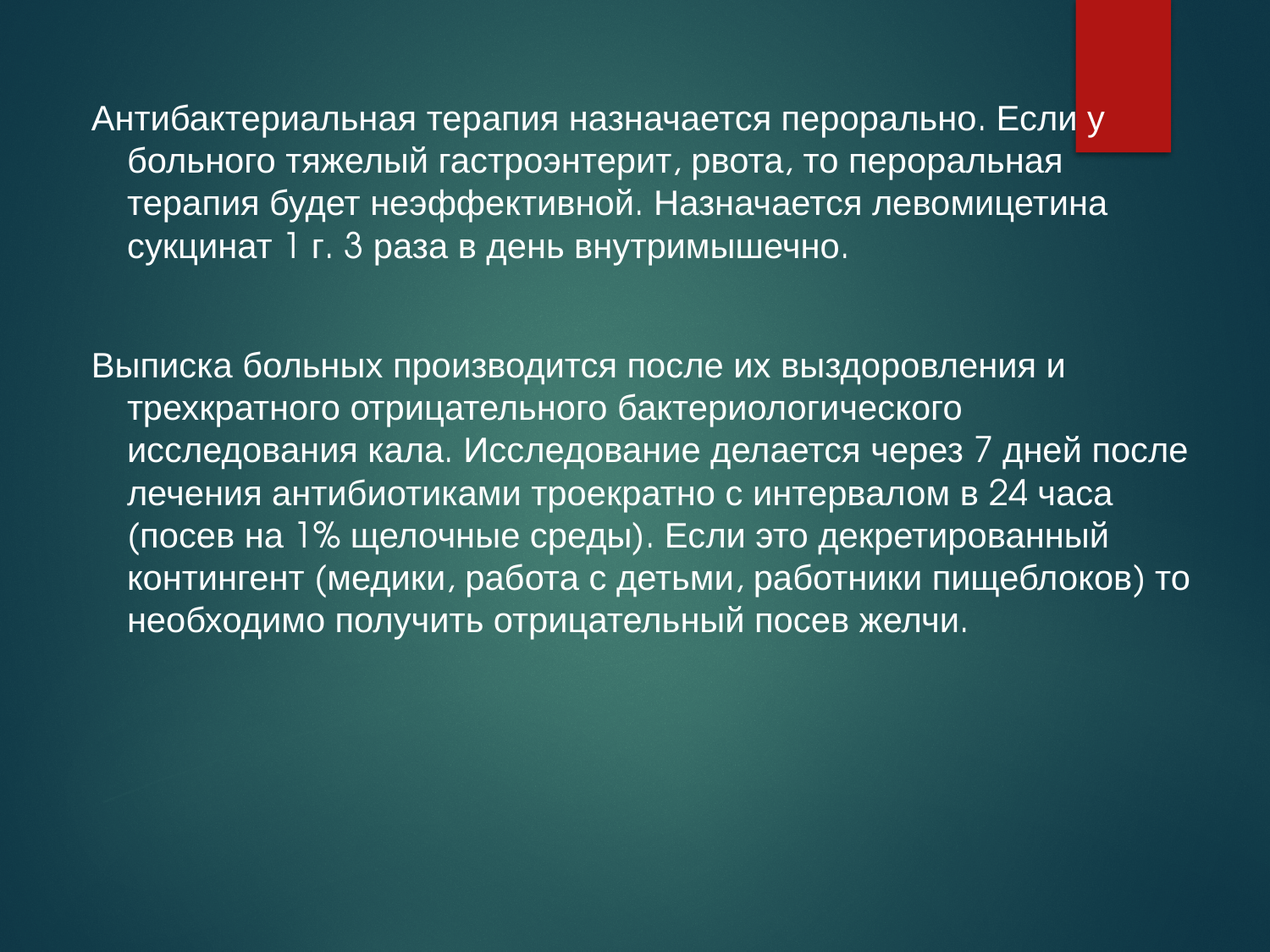

Антибактериальная терапия назначается перорально. Если у больного тяжелый гастроэнтерит, рвота, то пероральная терапия будет неэффективной. Назначается левомицетина сукцинат 1 г. 3 раза в день внутримышечно.

Выписка больных производится после их выздоровления и трехкратного отрицательного бактериологического исследования кала. Исследование делается через 7 дней после лечения антибиотиками троекратно с интервалом в 24 часа (посев на 1% щелочные среды). Если это декретированный контингент (медики, работа с детьми, работники пищеблоков) то необходимо получить отрицательный посев желчи.